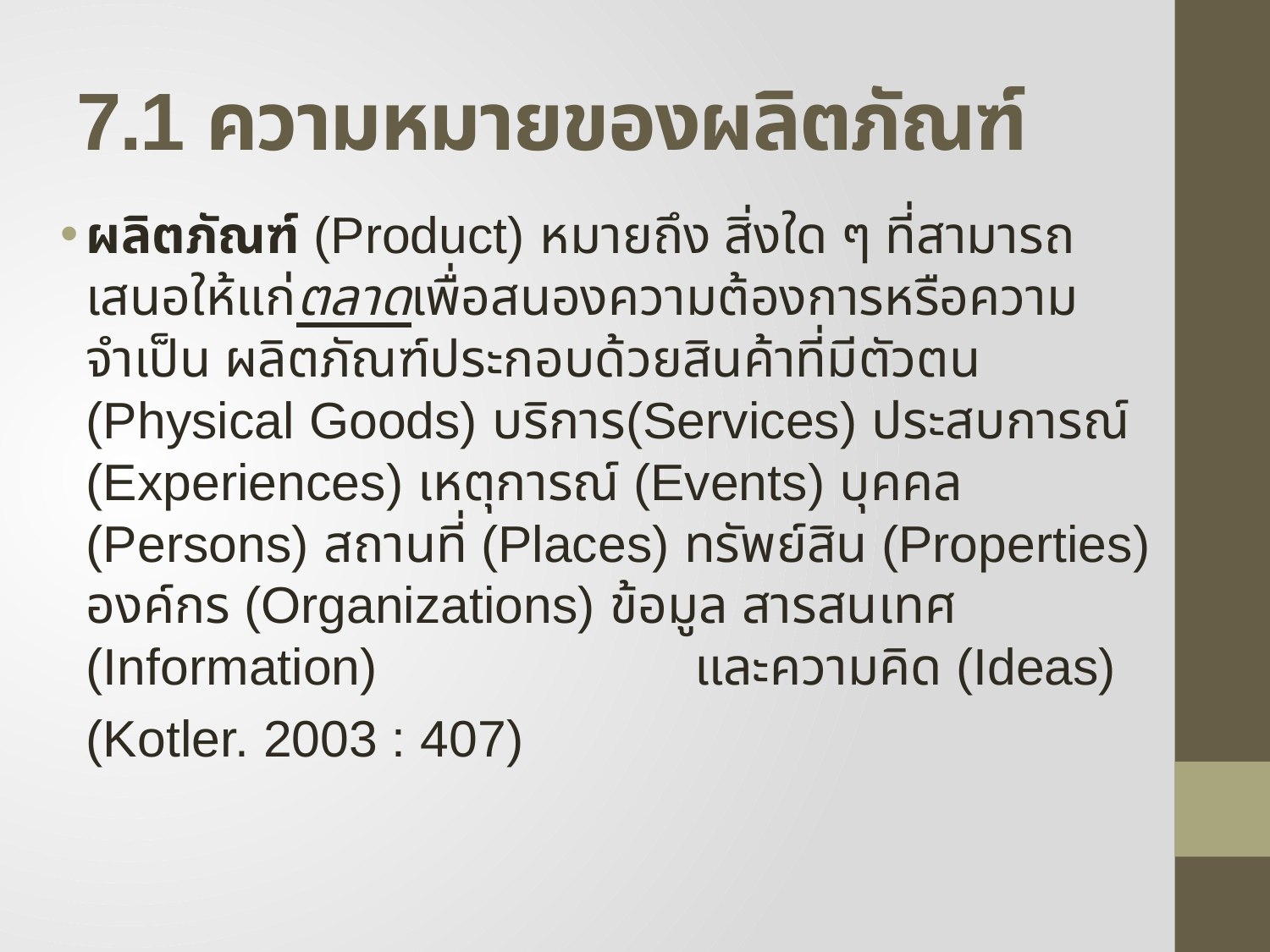

# 7.1 ความหมายของผลิตภัณฑ์
ผลิตภัณฑ์ (Product) หมายถึง สิ่งใด ๆ ที่สามารถเสนอให้แก่ตลาดเพื่อสนองความต้องการหรือความจำเป็น ผลิตภัณฑ์ประกอบด้วยสินค้าที่มีตัวตน (Physical Goods) บริการ(Services) ประสบการณ์ (Experiences) เหตุการณ์ (Events) บุคคล (Persons) สถานที่ (Places) ทรัพย์สิน (Properties) องค์กร (Organizations) ข้อมูล สารสนเทศ (Information)                      และความคิด (Ideas)
							(Kotler. 2003 : 407)